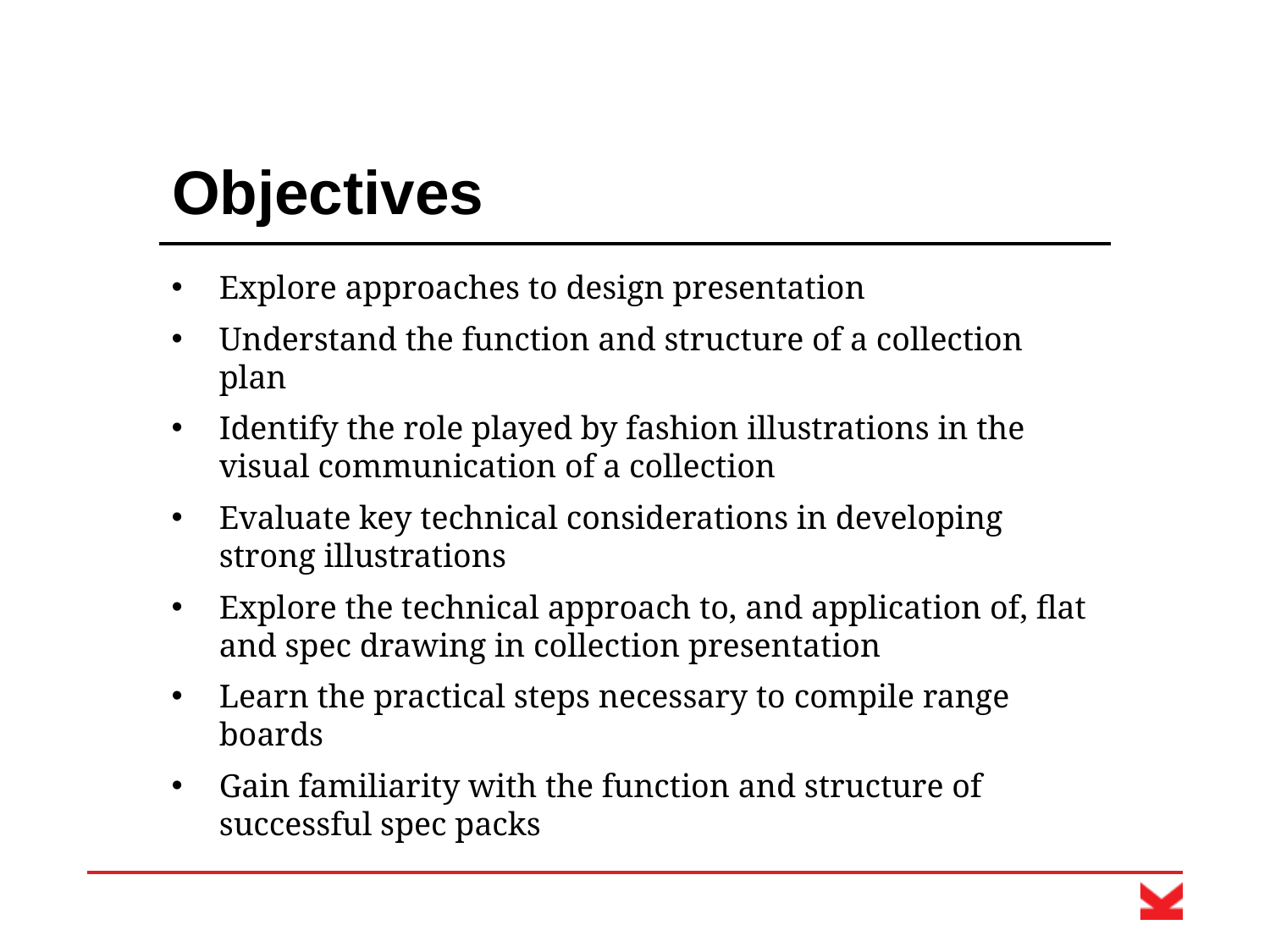

# Objectives
Explore approaches to design presentation
Understand the function and structure of a collection plan
Identify the role played by fashion illustrations in the visual communication of a collection
Evaluate key technical considerations in developing strong illustrations
Explore the technical approach to, and application of, flat and spec drawing in collection presentation
Learn the practical steps necessary to compile range boards
Gain familiarity with the function and structure of successful spec packs